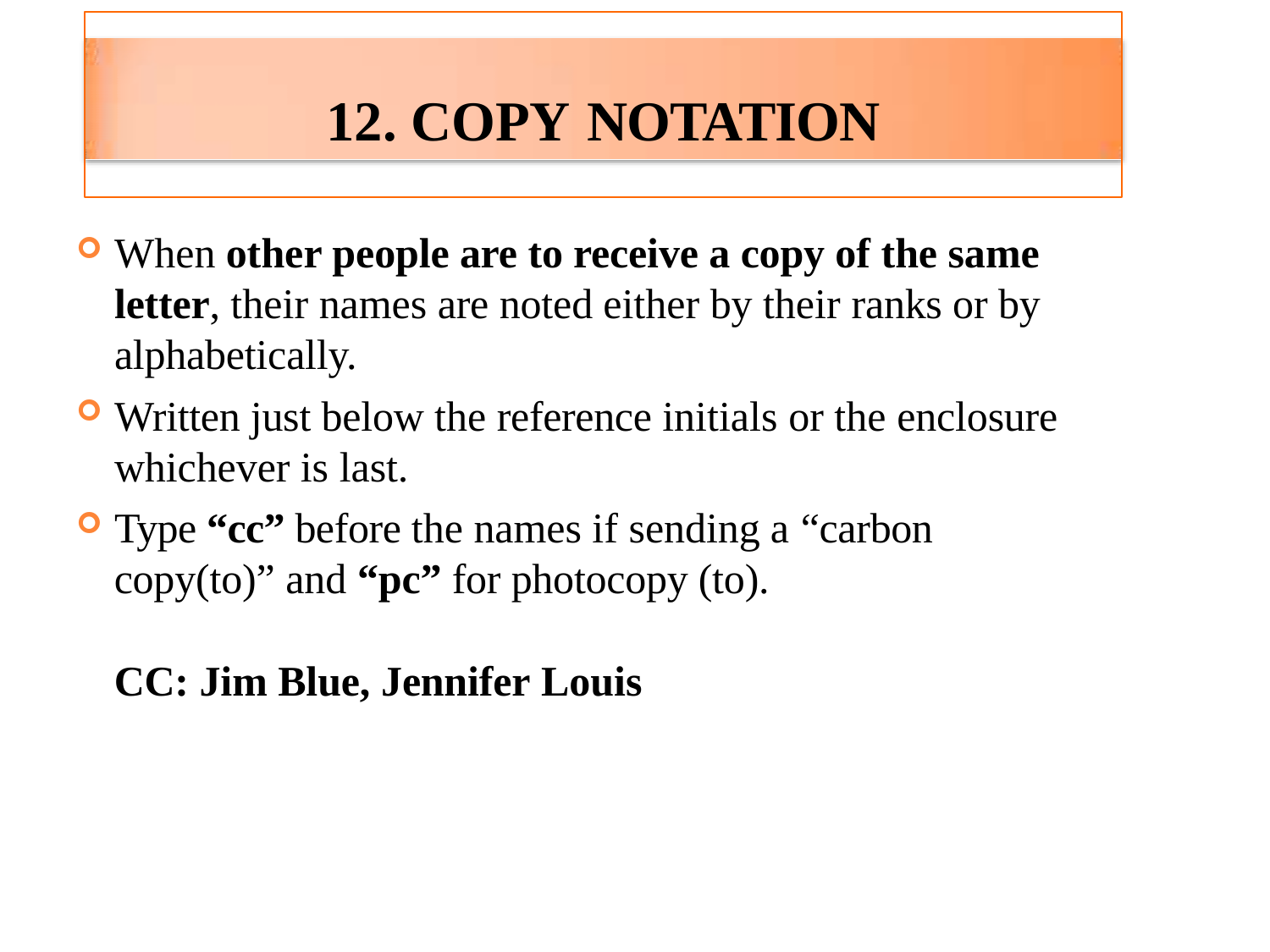

# 12. COPY NOTATION
When other people are to receive a copy of the same  letter, their names are noted either by their ranks or by  alphabetically.
Written just below the reference initials or the enclosure  whichever is last.
Type “cc” before the names if sending a “carbon
copy(to)” and “pc” for photocopy (to).

CC: Jim Blue, Jennifer Louis